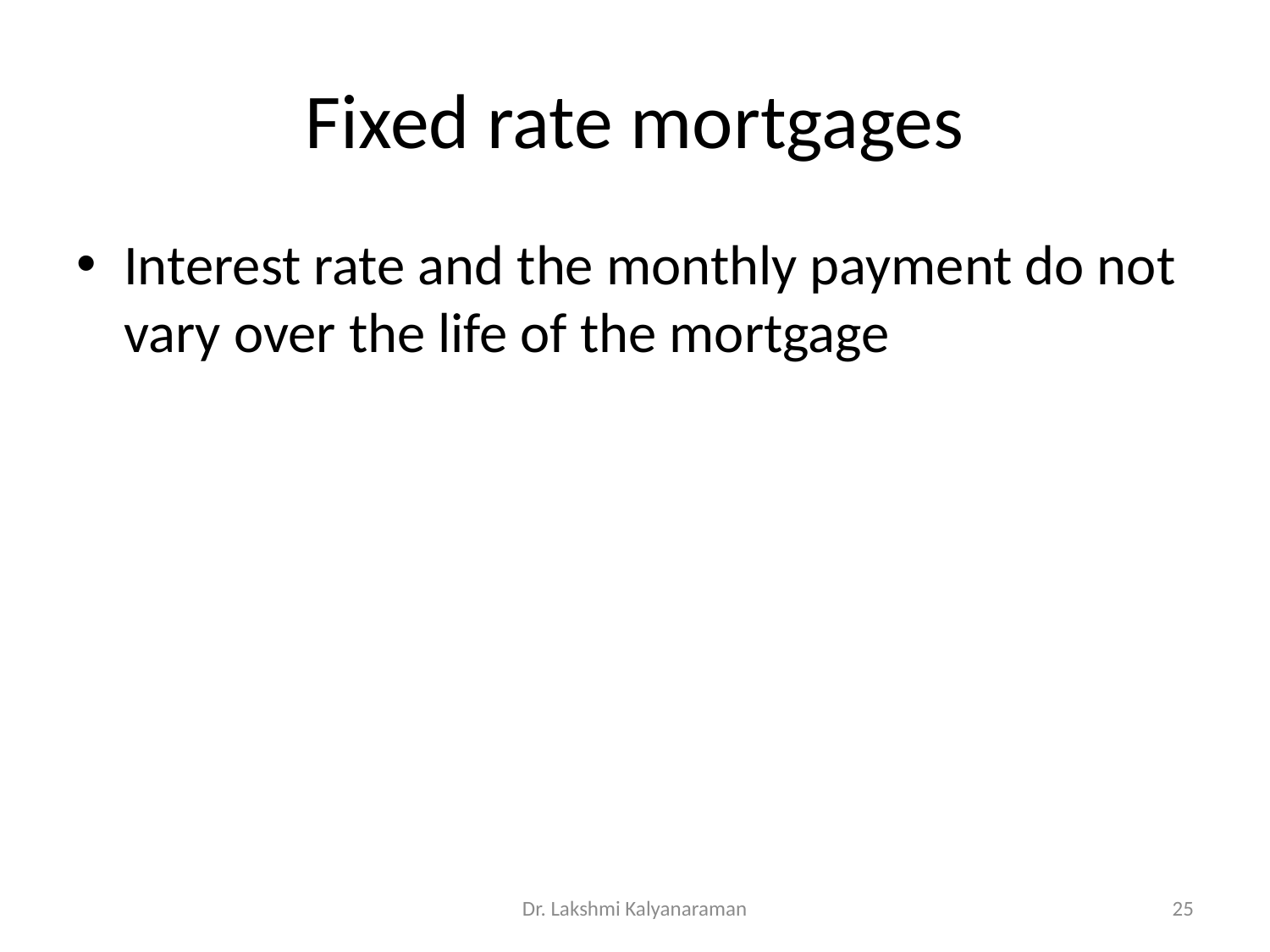

# Fixed rate mortgages
Interest rate and the monthly payment do not vary over the life of the mortgage

Dr. Lakshmi Kalyanaraman
25